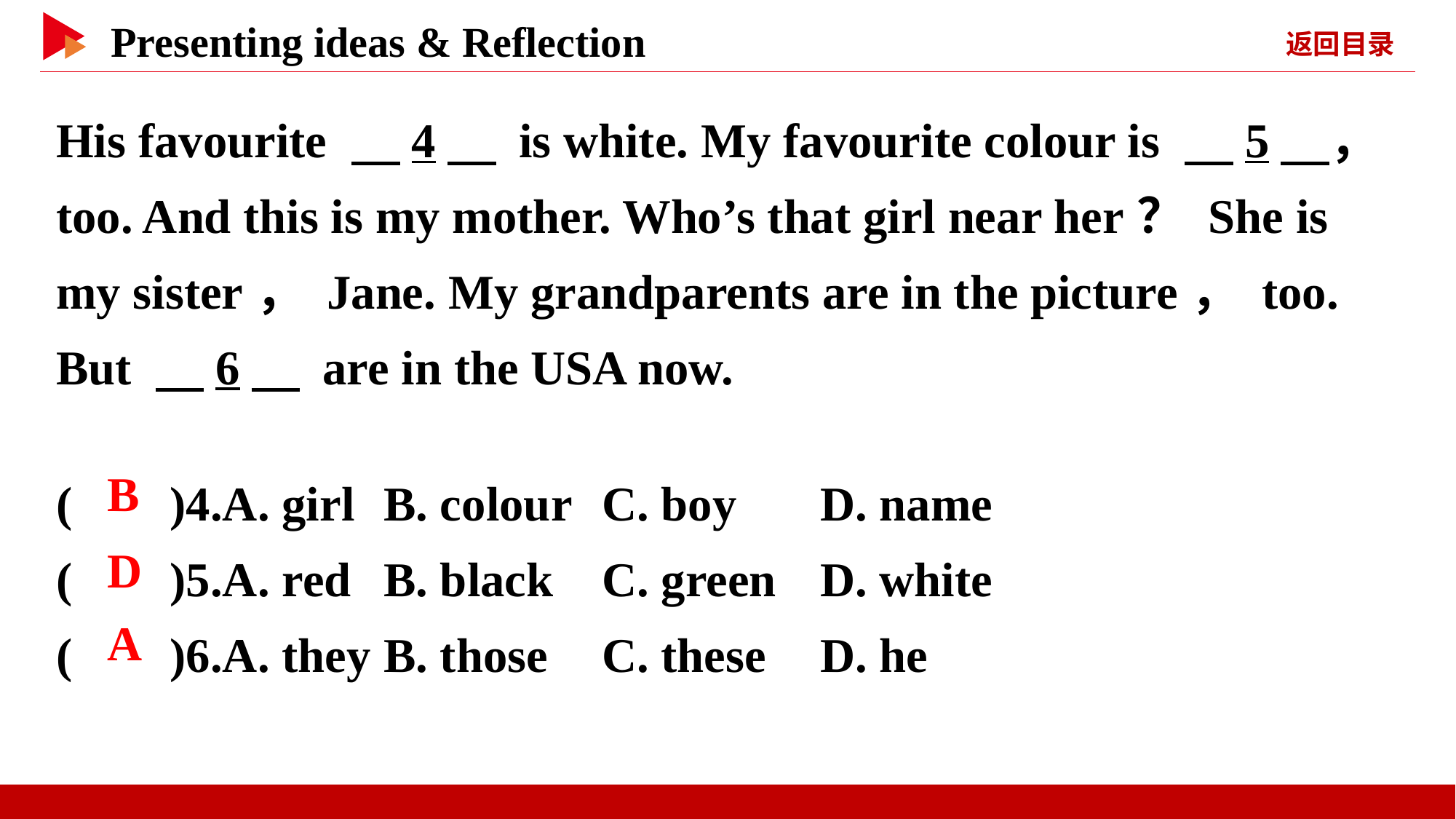

His favourite 　4　 is white. My favourite colour is 　5　， too. And this is my mother. Who’s that girl near her？ She is my sister， Jane. My grandparents are in the picture， too. But 　6　 are in the USA now.
(        )4.A. girl	B. colour	C. boy	D. name
(        )5.A. red	B. black	C. green	D. white
(        )6.A. they	B. those	C. these	D. he
   B
   D
   A